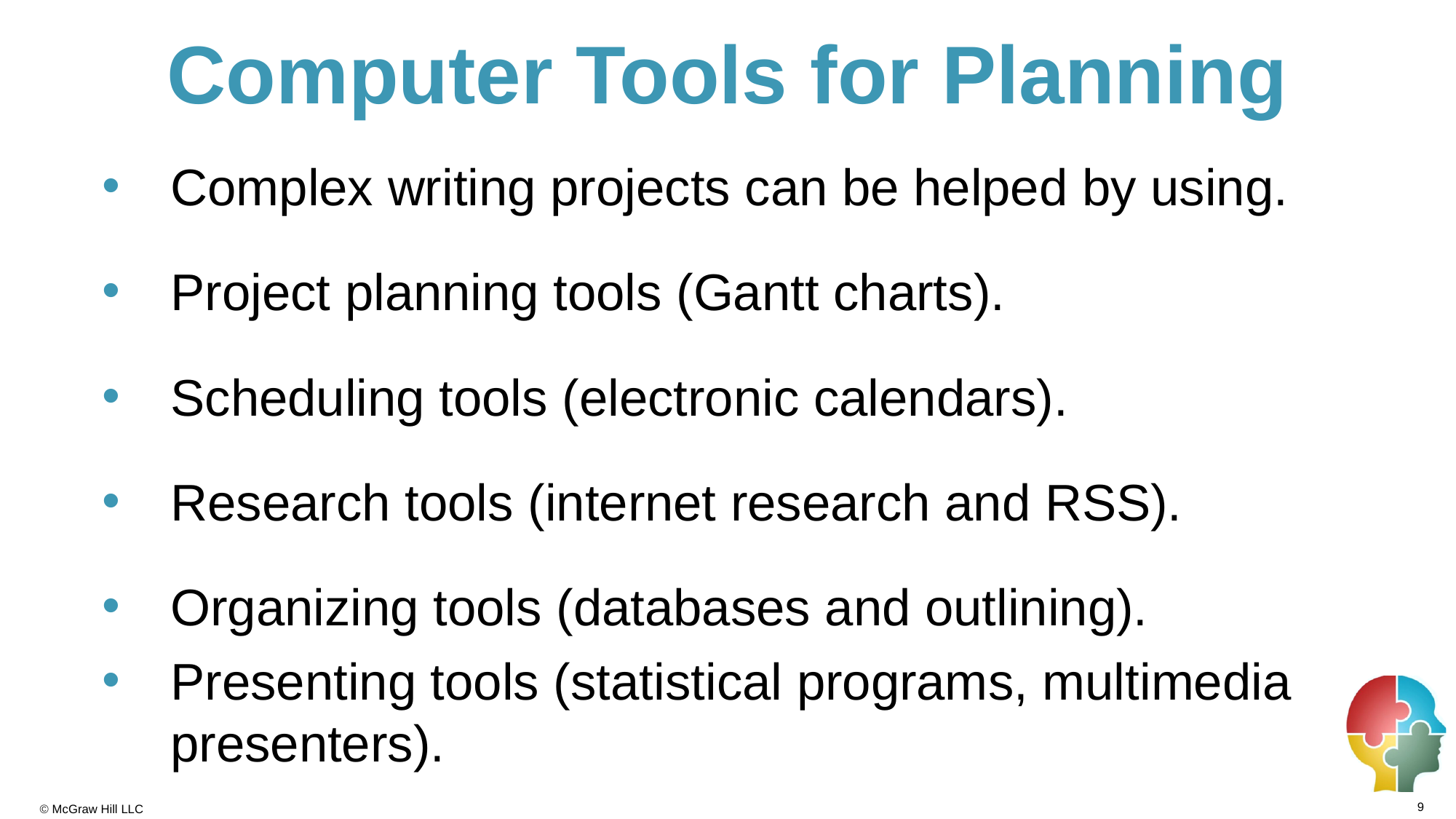

# Computer Tools for Planning
Complex writing projects can be helped by using.
Project planning tools (Gantt charts).
Scheduling tools (electronic calendars).
Research tools (internet research and RSS).
Organizing tools (databases and outlining).
Presenting tools (statistical programs, multimedia presenters).
9